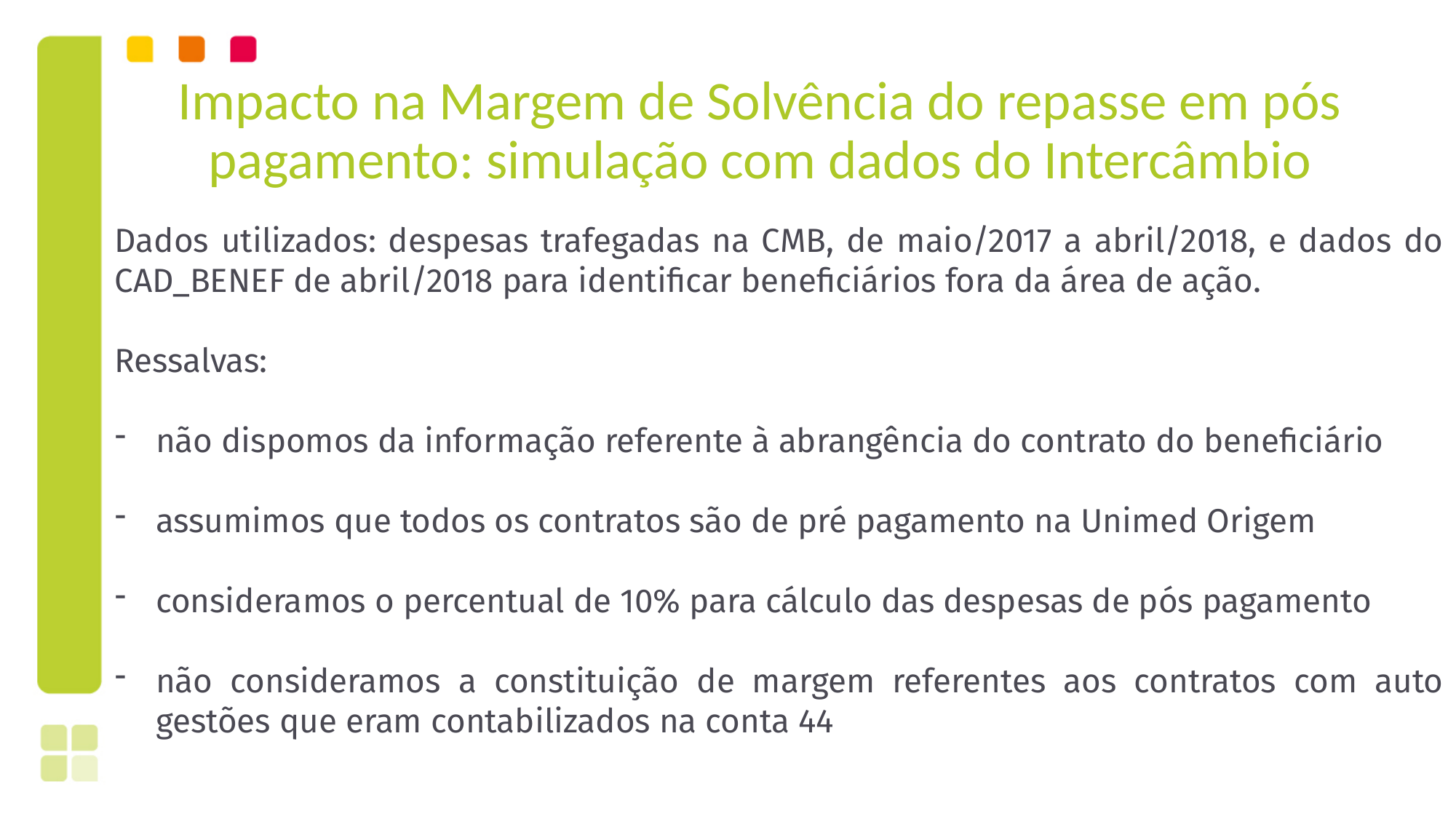

# Impacto na Margem de Solvência do repasse em pós pagamento: simulação com dados do Intercâmbio
Dados utilizados: despesas trafegadas na CMB, de maio/2017 a abril/2018, e dados do CAD_BENEF de abril/2018 para identificar beneficiários fora da área de ação.

Ressalvas:

não dispomos da informação referente à abrangência do contrato do beneficiário

assumimos que todos os contratos são de pré pagamento na Unimed Origem

consideramos o percentual de 10% para cálculo das despesas de pós pagamento

não consideramos a constituição de margem referentes aos contratos com auto gestões que eram contabilizados na conta 44